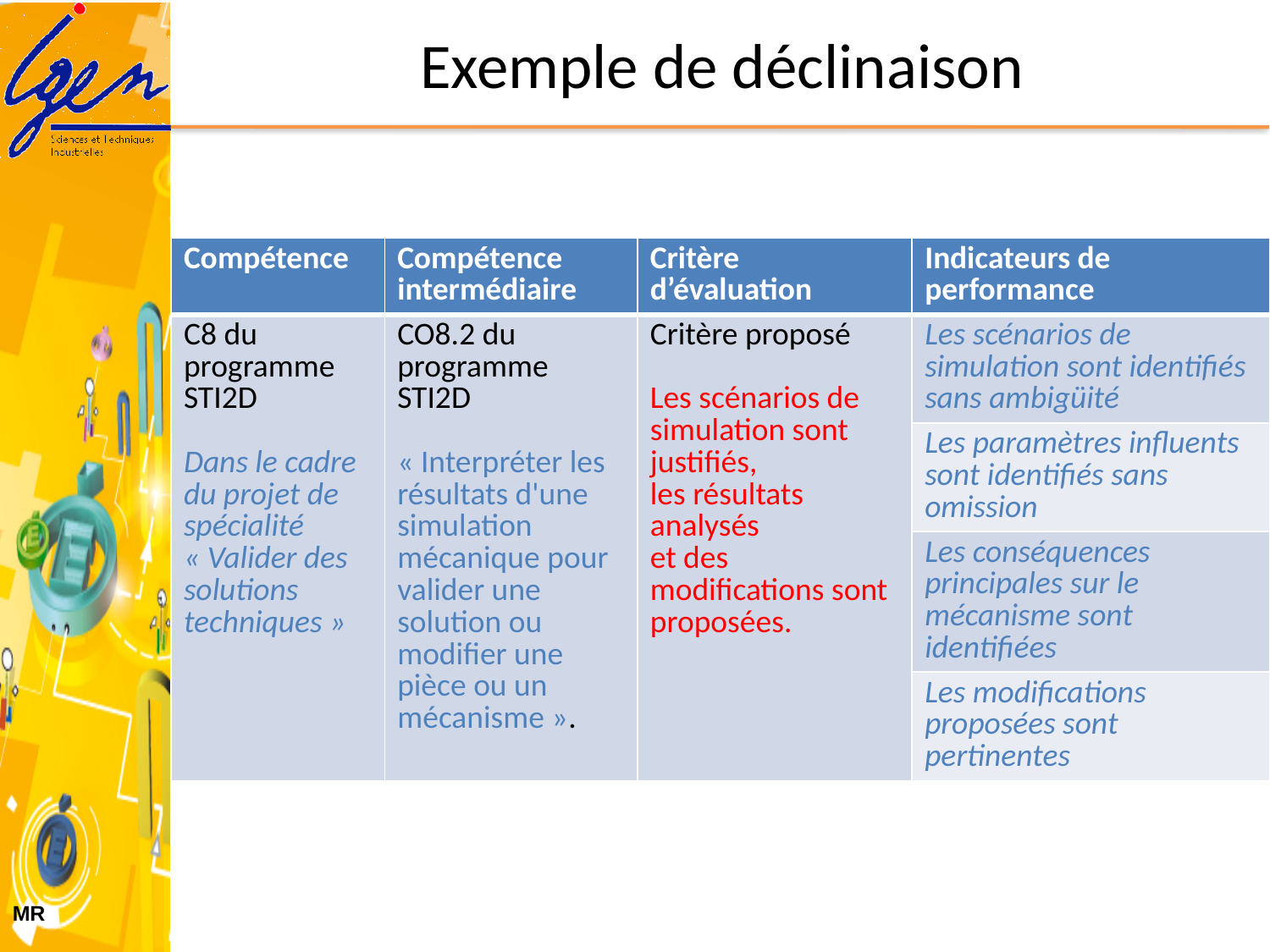

# Exemple de déclinaison
| Compétence | Compétence intermédiaire | Critère d’évaluation | Indicateurs de performance |
| --- | --- | --- | --- |
| C8 du programme STI2D Dans le cadre du projet de spécialité « Valider des solutions techniques » | CO8.2 du programme STI2D « Interpréter les résultats d'une simulation mécanique pour valider une solution ou modifier une pièce ou un mécanisme ». | Critère proposé Les scénarios de simulation sont justifiés, les résultats analysés et des modifications sont proposées. | Les scénarios de simulation sont identifiés sans ambigüité |
|  |  |  | Les paramètres influents sont identifiés sans omission |
|  |  |  | Les conséquences principales sur le mécanisme sont identifiées |
|  |  |  | Les modifications proposées sont pertinentes |